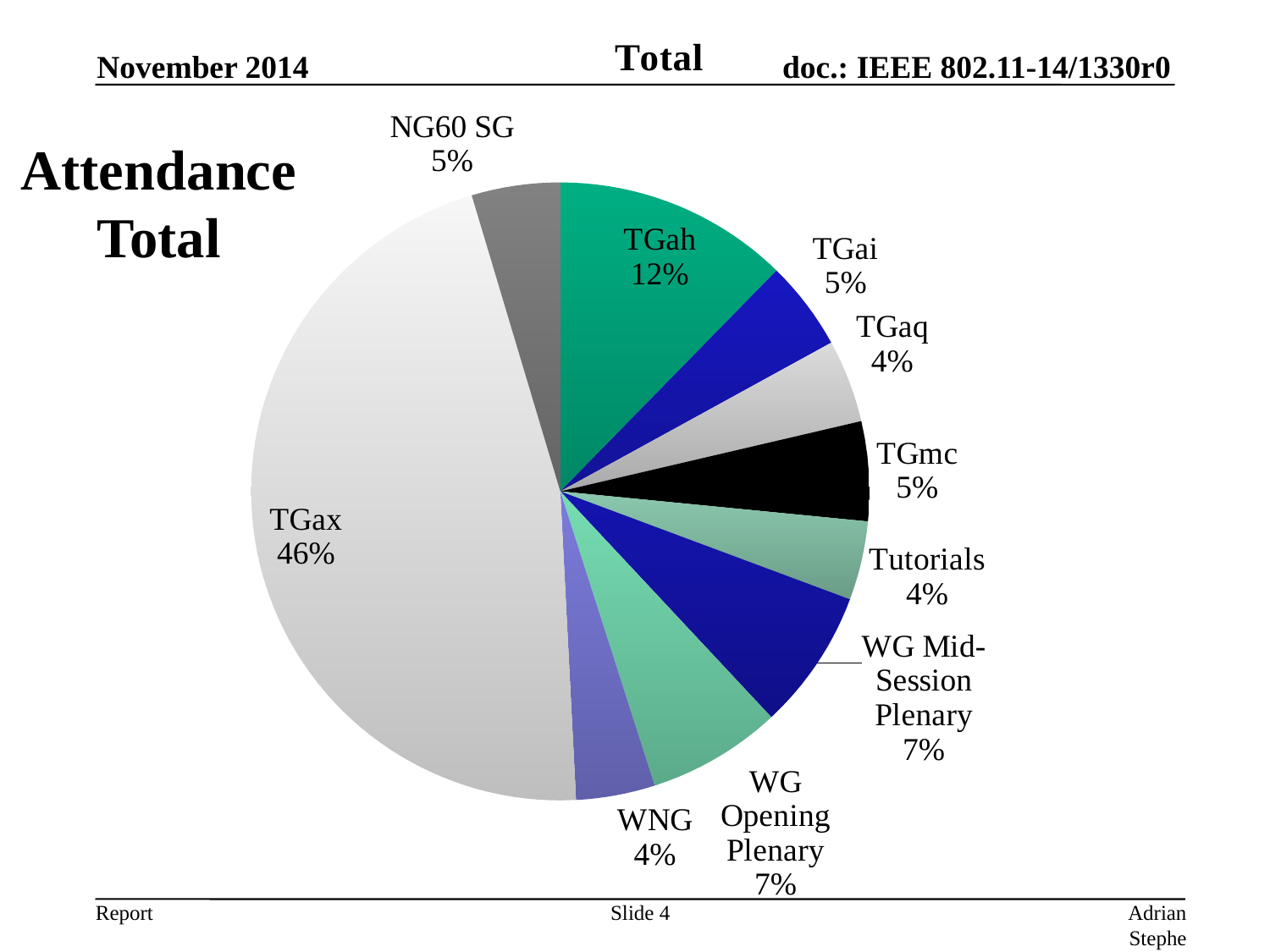

### Chart:

| Category | Total |
|---|---|
| TGah | 469.0 |
| TGai | 178.0 |
| TGaq | 165.0 |
| TGmc | 198.0 |
| Tutorials | 157.0 |
| WG Mid-Session Plenary | 280.0 |
| WG Opening Plenary | 267.0 |
| WNG | 157.0 |
| TGax | 1757.0 |
| NG60 SG | 176.0 |
November 2014
# Attendance Total
Slide 4
Adrian Stephens, Intel Corporation